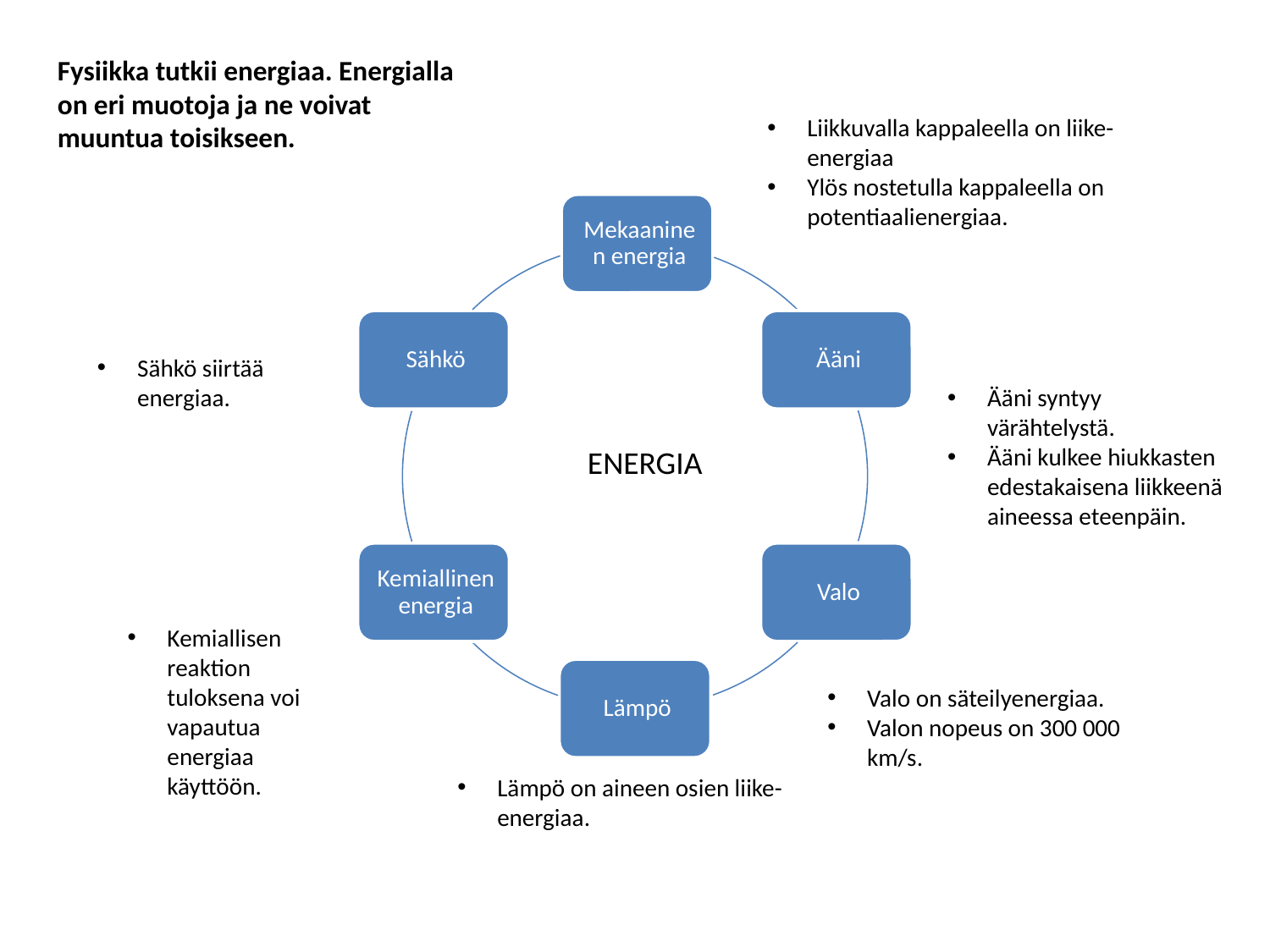

Fysiikka tutkii energiaa. Energialla on eri muotoja ja ne voivat muuntua toisikseen.
Liikkuvalla kappaleella on liike-energiaa
Ylös nostetulla kappaleella on potentiaalienergiaa.
Mekaaninen energia
Ääni
Valo
Lämpö
Kemiallinen energia
Sähkö
Sähkö siirtää energiaa.
Ääni syntyy värähtelystä.
Ääni kulkee hiukkasten edestakaisena liikkeenä aineessa eteenpäin.
ENERGIA
Kemiallisen reaktion tuloksena voi vapautua energiaa käyttöön.
Valo on säteilyenergiaa.
Valon nopeus on 300 000 km/s.
Lämpö on aineen osien liike-energiaa.